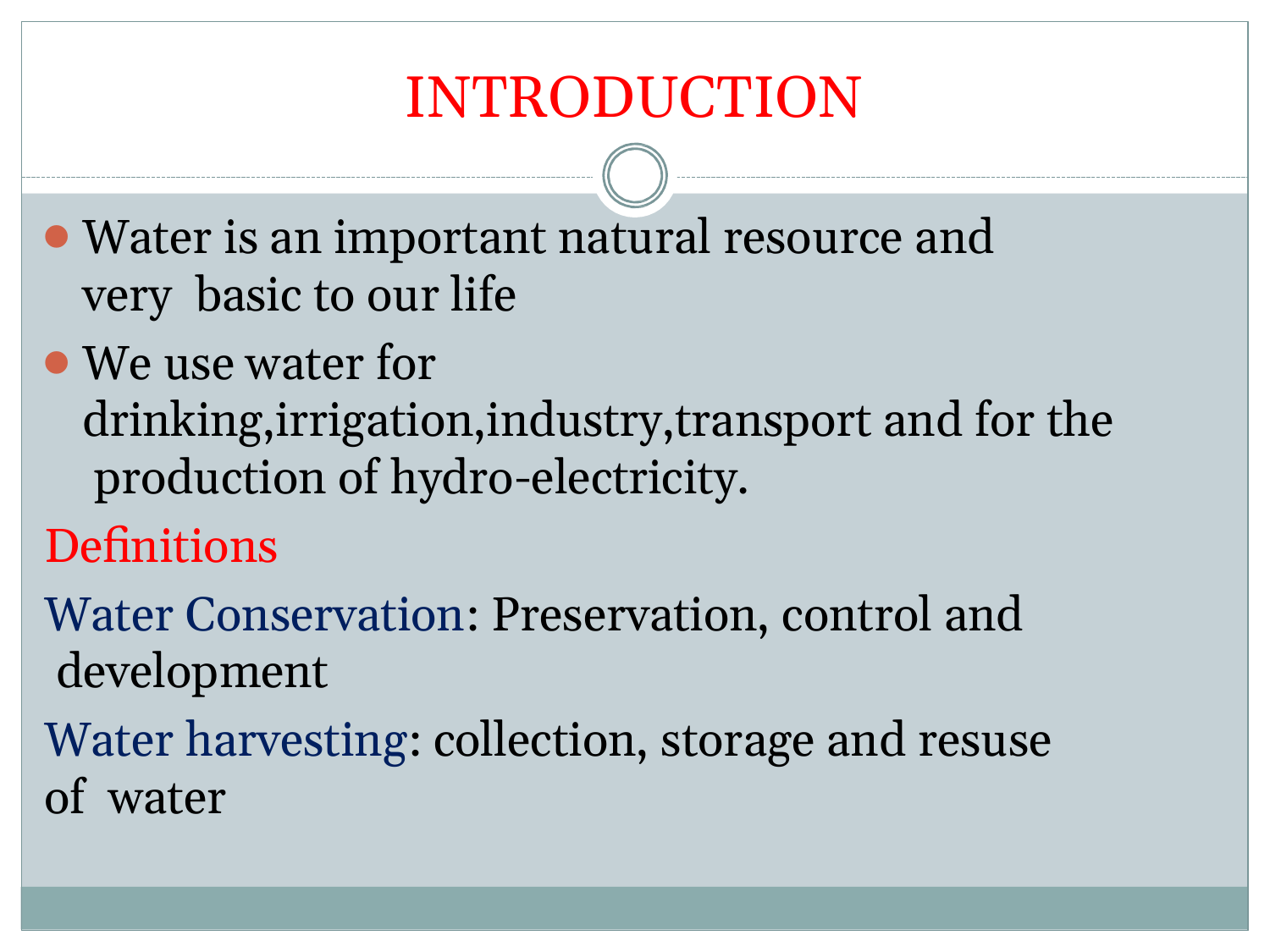

# INTRODUCTION

Water is an important natural resource and very  basic to our life
We use water for  drinking,irrigation,industry,transport and for the  production of hydro-electricity.
Definitions
Water Conservation: Preservation, control and  development
Water harvesting: collection, storage and resuse of  water